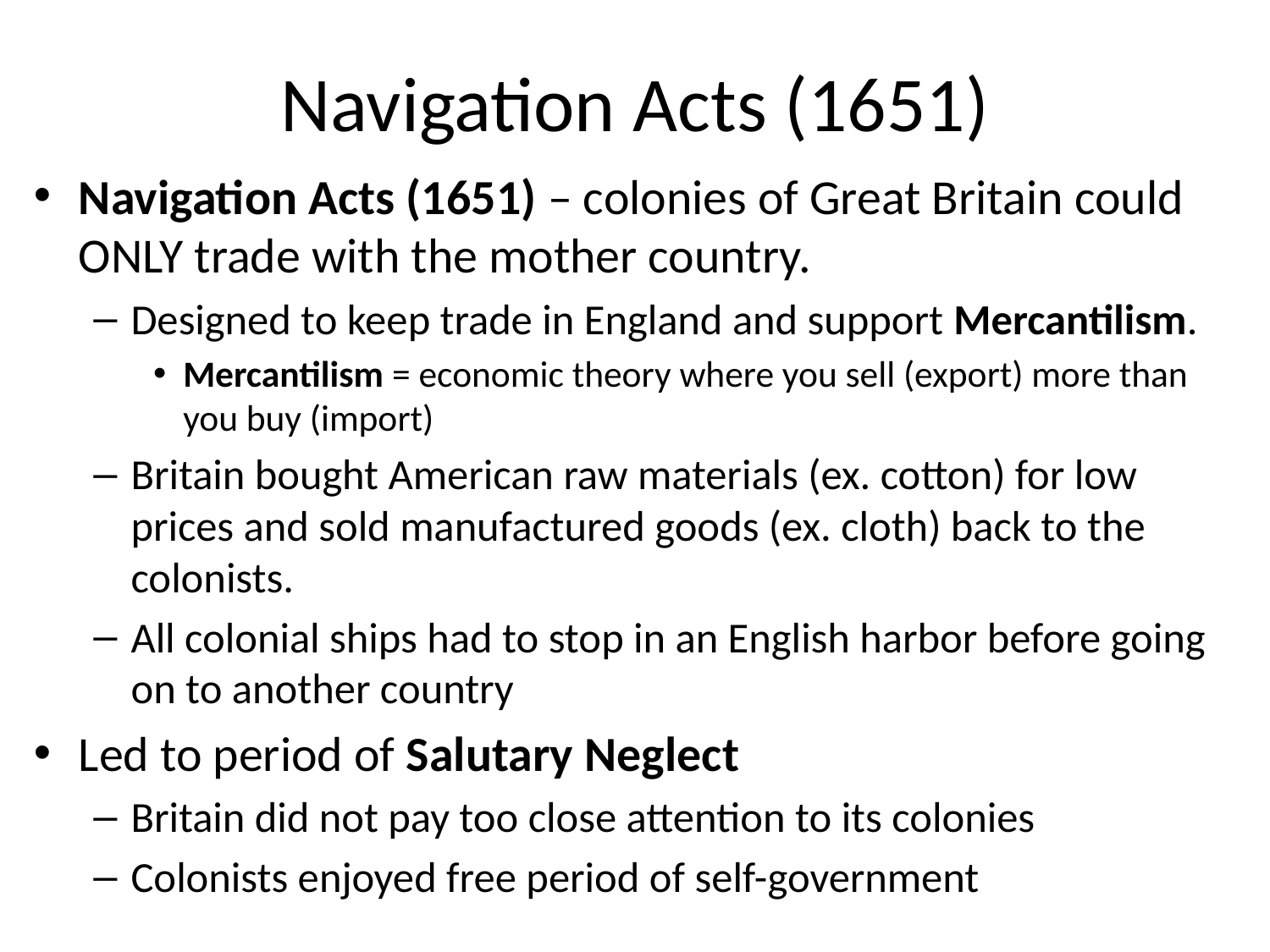

# Navigation Acts (1651)
Navigation Acts (1651) – colonies of Great Britain could ONLY trade with the mother country.
Designed to keep trade in England and support Mercantilism.
Mercantilism = economic theory where you sell (export) more than you buy (import)
Britain bought American raw materials (ex. cotton) for low prices and sold manufactured goods (ex. cloth) back to the colonists.
All colonial ships had to stop in an English harbor before going on to another country
Led to period of Salutary Neglect
Britain did not pay too close attention to its colonies
Colonists enjoyed free period of self-government